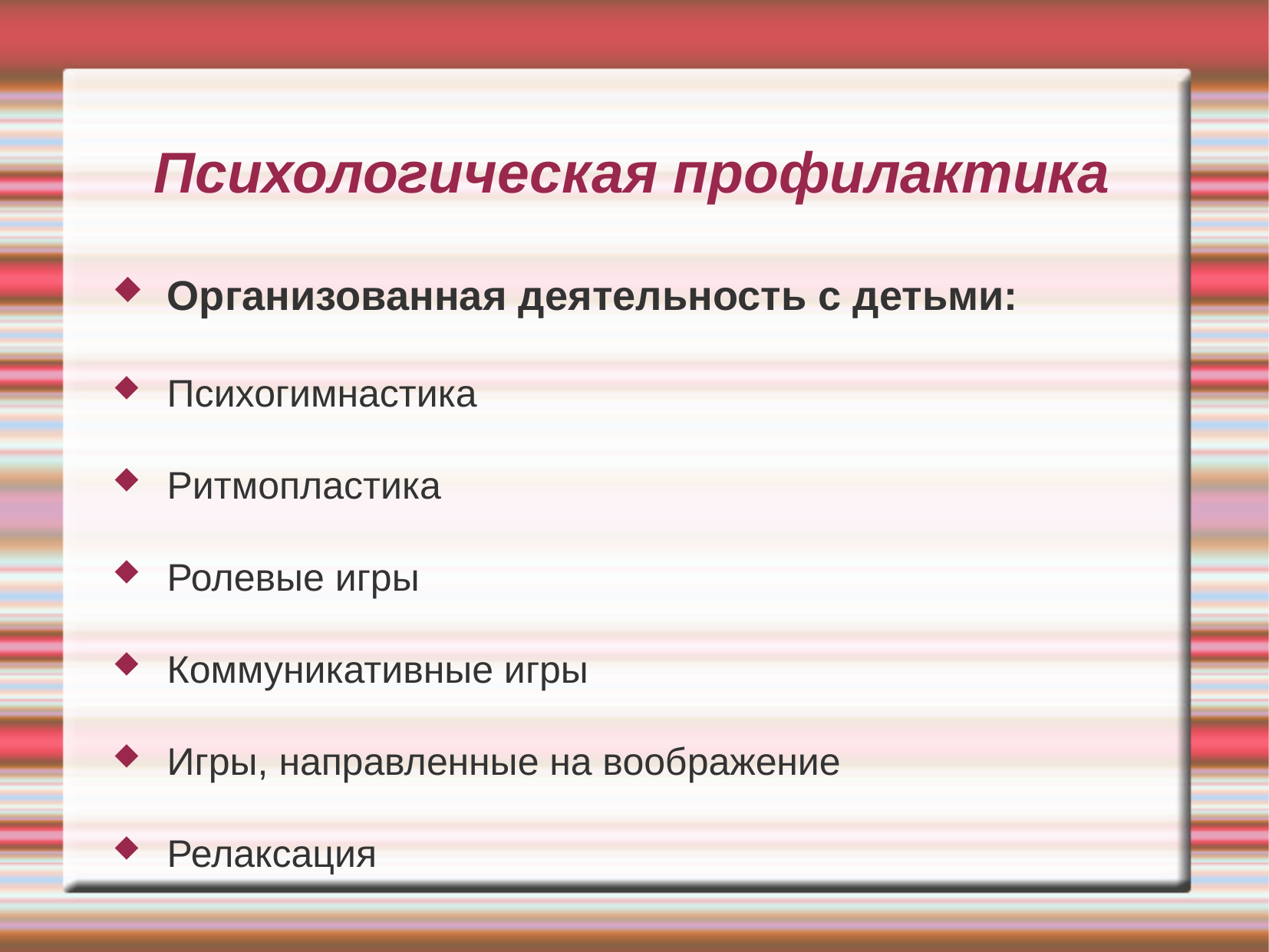

Психологическая профилактика
Организованная деятельность с детьми:

Психогимнастика

Ритмопластика

Ролевые игры

Коммуникативные игры

Игры, направленные на воображение

Релаксация